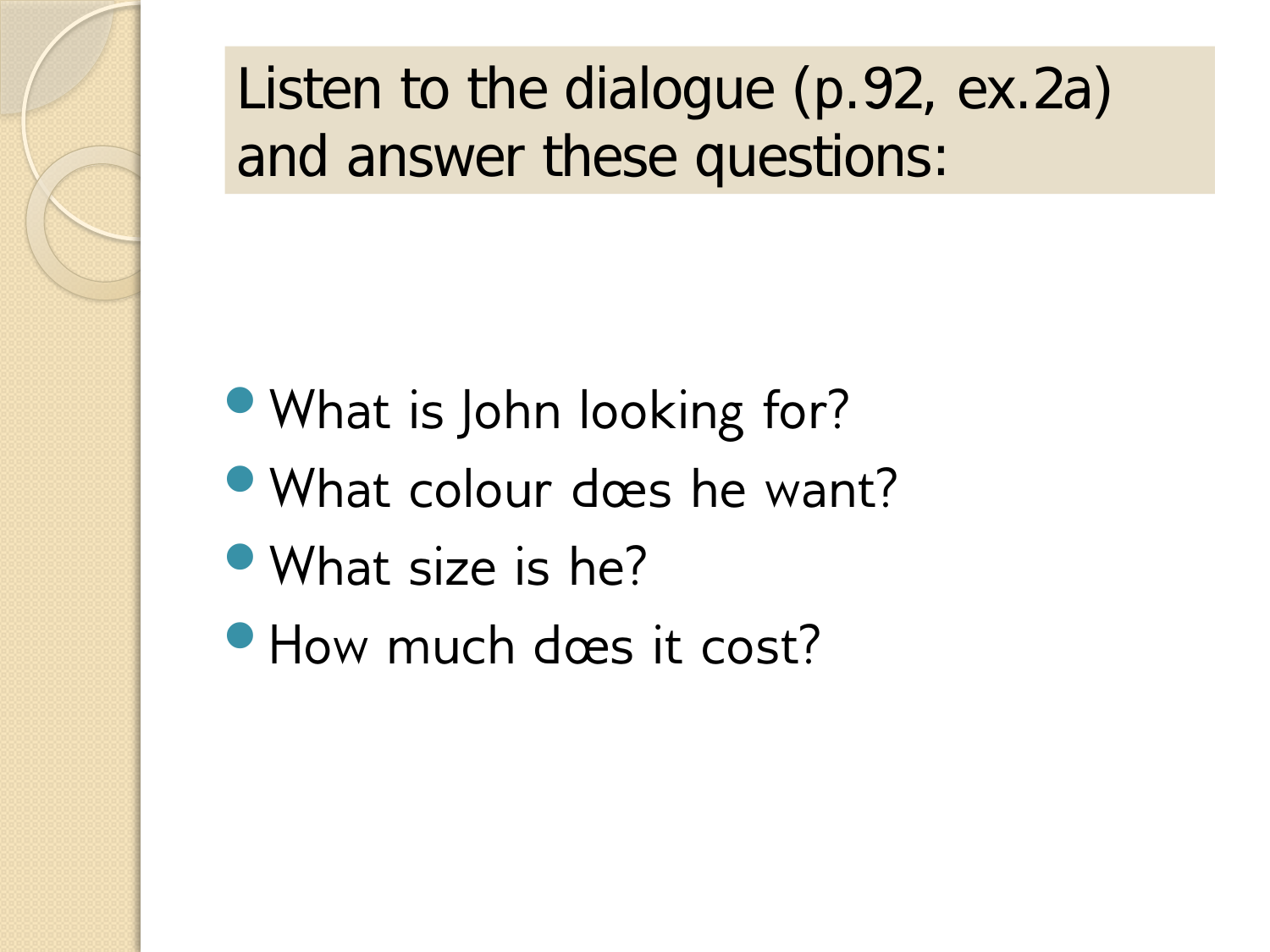

Listen to the dialogue (p.92, ex.2a) and answer these questions:
What is John looking for?
What colour does he want?
What size is he?
How much does it cost?